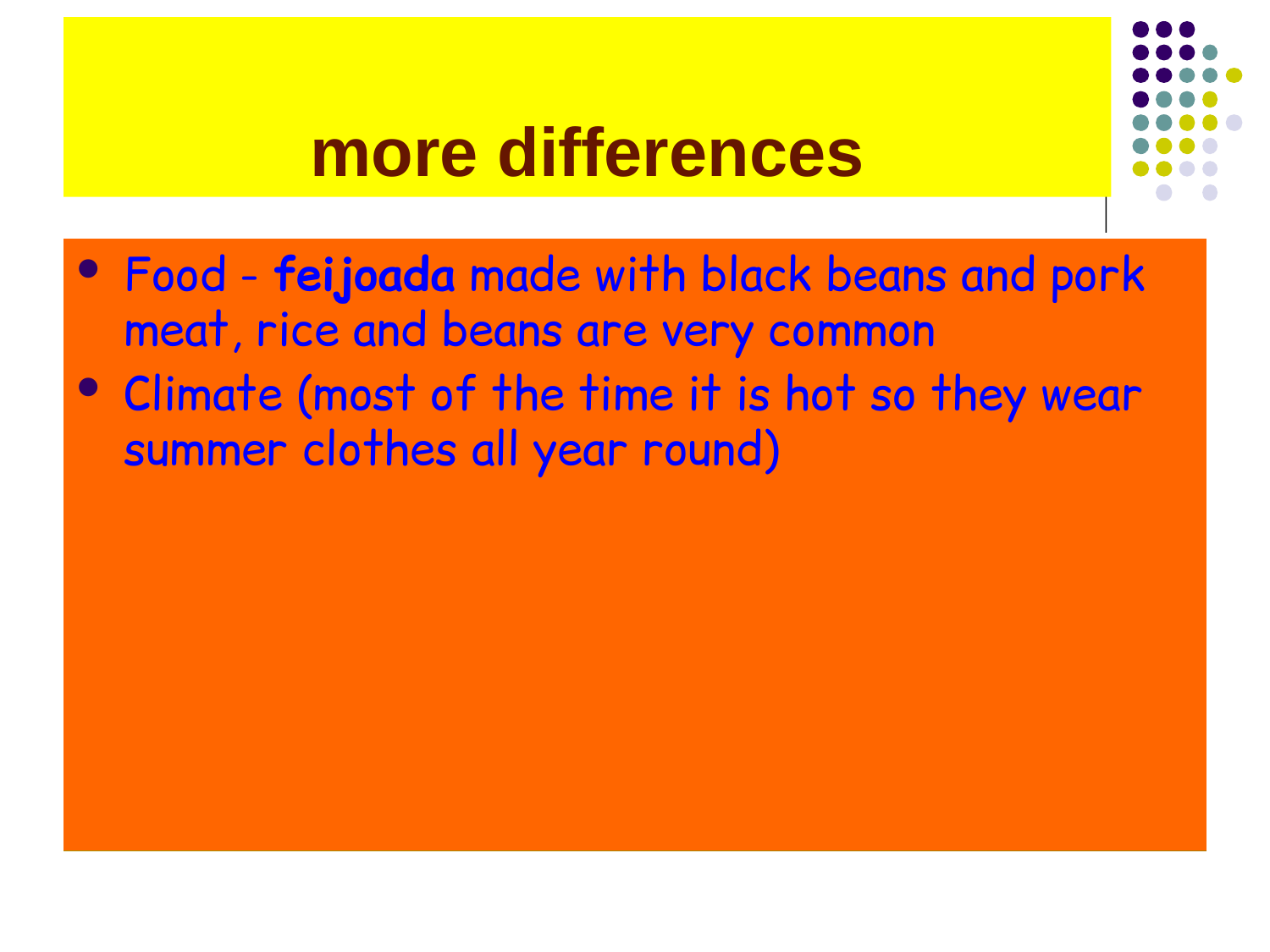

# more differences
Food: we eat a lot of meat (souvla and souvlaki, chicken), potatoes, beans, salad
Climate (four seasons - cold winter with occasional snow at Troodos mountain and extended hot summer)

Food - feijoada made with black beans and pork meat, rice and beans are very common
Climate (most of the time it is hot so they wear summer clothes all year round)